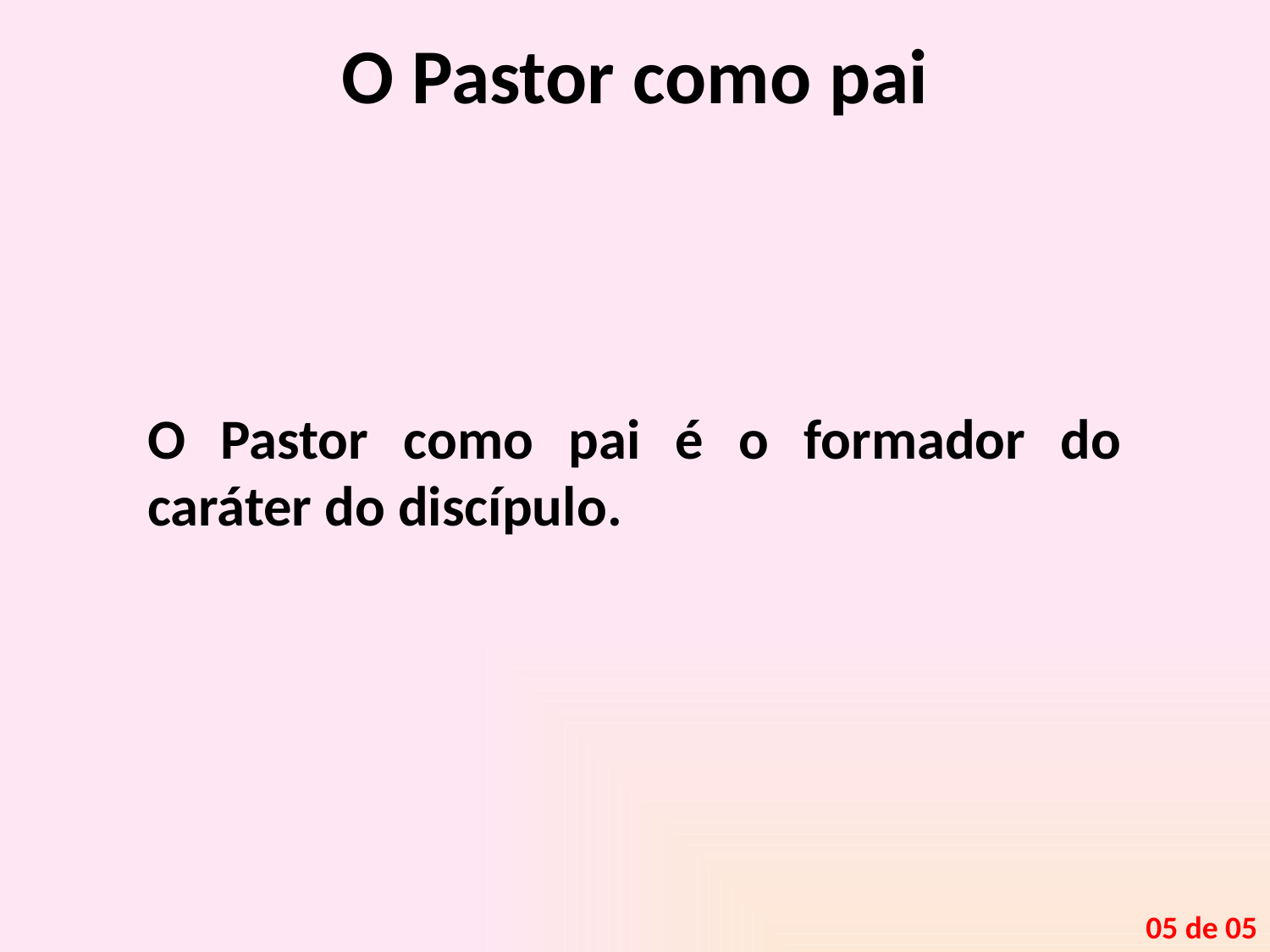

# O Pastor como pai
O Pastor como pai é o formador do caráter do discípulo.
05 de 05